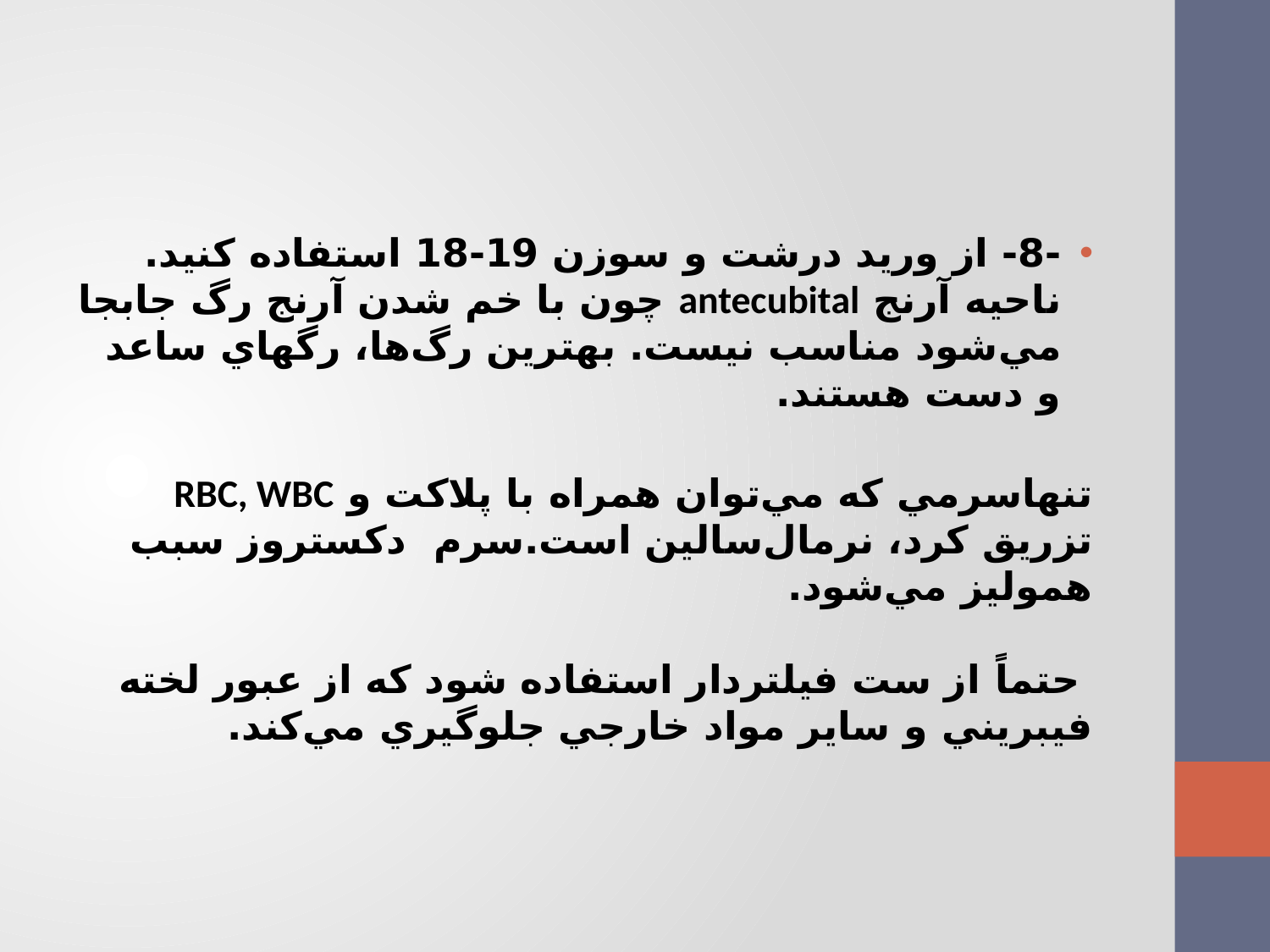

#
-8- از وريد درشت و سوزن 19-18 استفاده كنيد. ناحيه آرنج antecubital چون با خم شدن آرنج رگ جابجا مي‌شود مناسب نيست. بهترين رگ‌ها، رگهاي ساعد و دست هستند.
تنهاسرمي كه مي‌توان همراه با پلاكت و RBC, WBC تزریق کرد، نرمال‌سالين است.سرم  دكستروز سبب هموليز مي‌شود.
 حتماً از ست فيلتردار استفاده شود كه از عبور لخته فيبريني و ساير مواد خارجي جلوگيري مي‌كند.